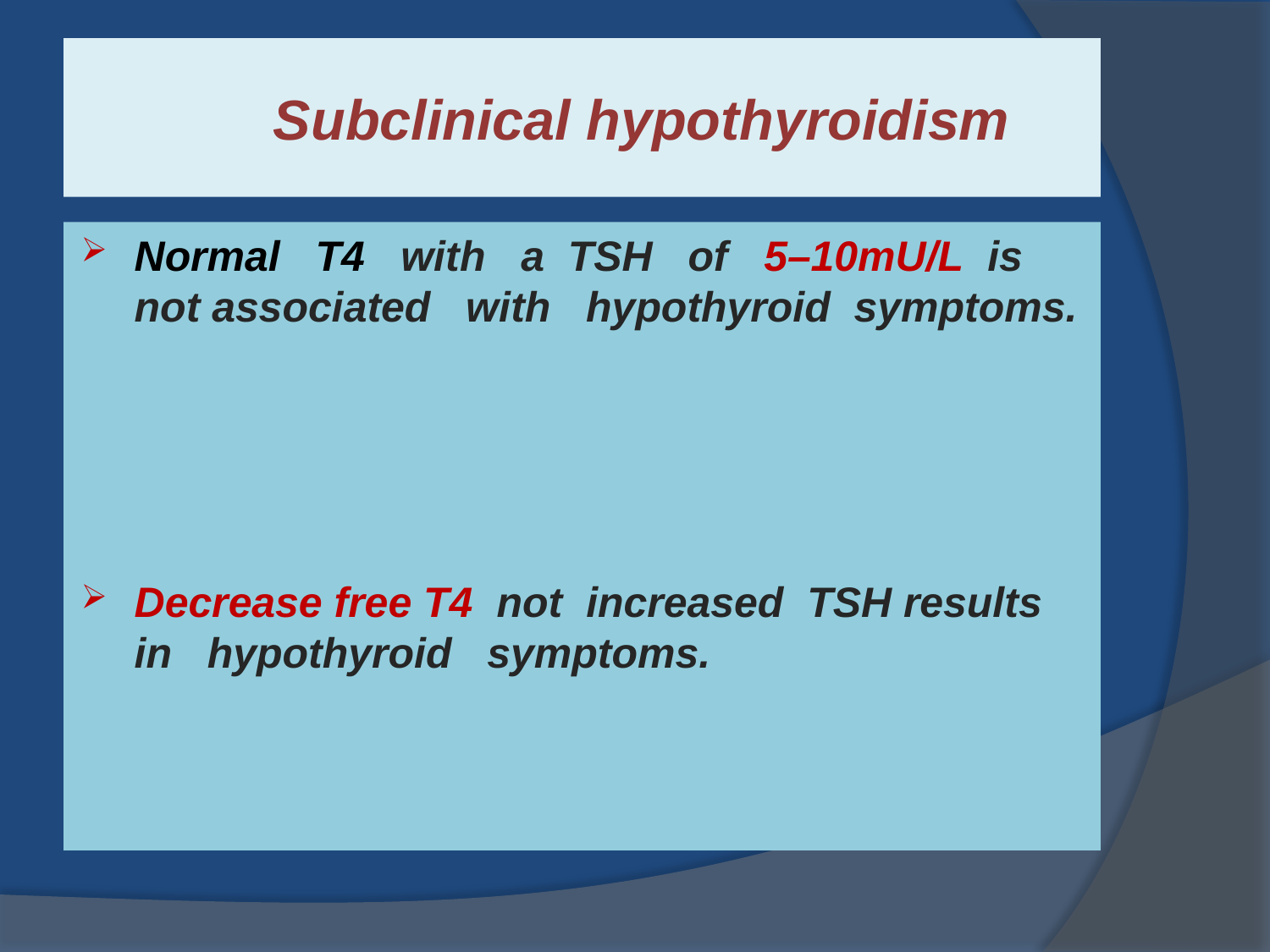

# Subclinical hypothyroidism
Normal   T4   with   a  TSH   of   5–10mU/L  is  not associated   with   hypothyroid  symptoms.

Decrease free T4  not  increased  TSH results in   hypothyroid   symptoms.